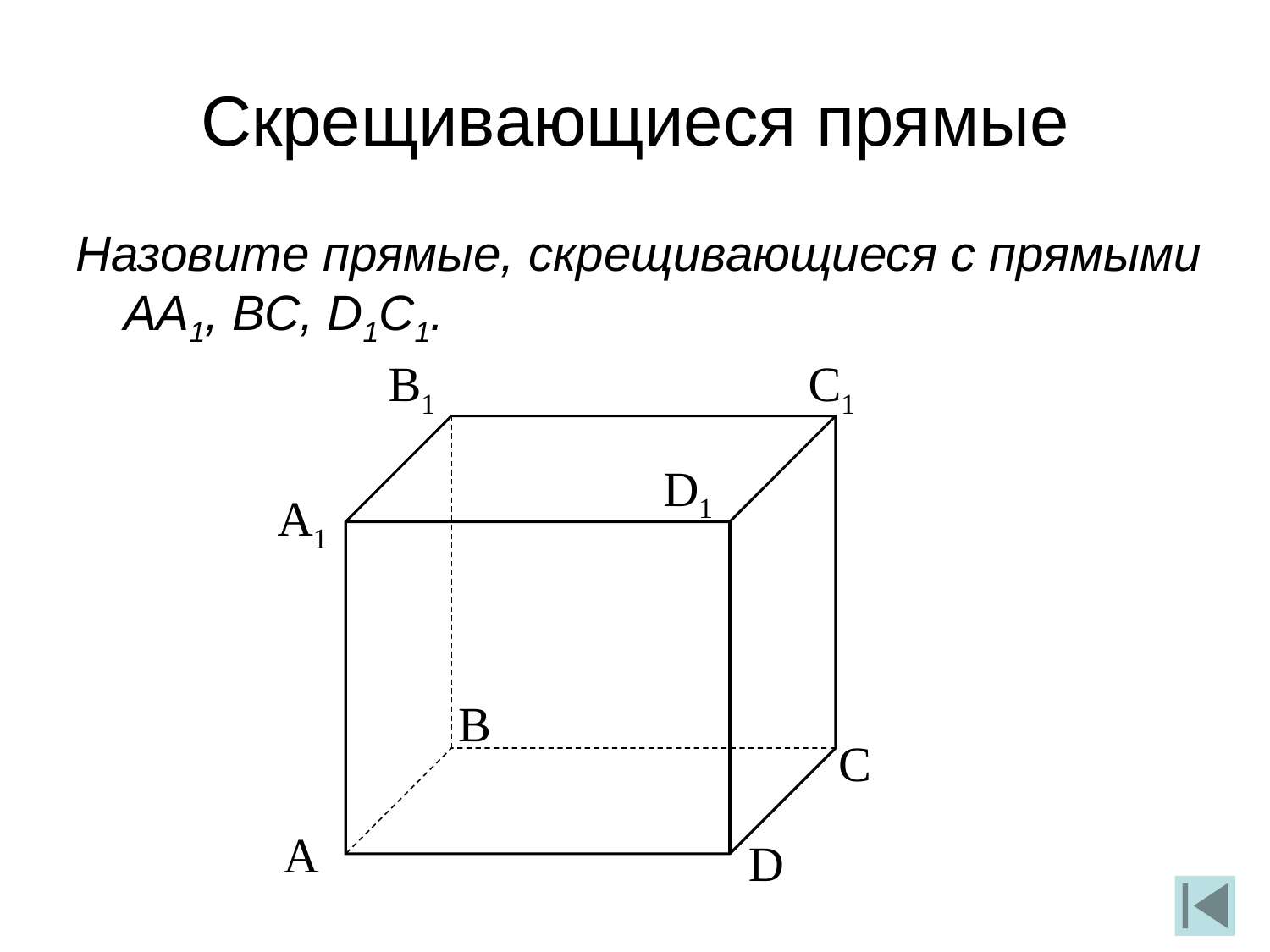

Скрещивающиеся прямые
Назовите прямые, скрещивающиеся с прямыми АА1, ВС, D1C1.
B1
C1

D1
А1
В
С
А
D